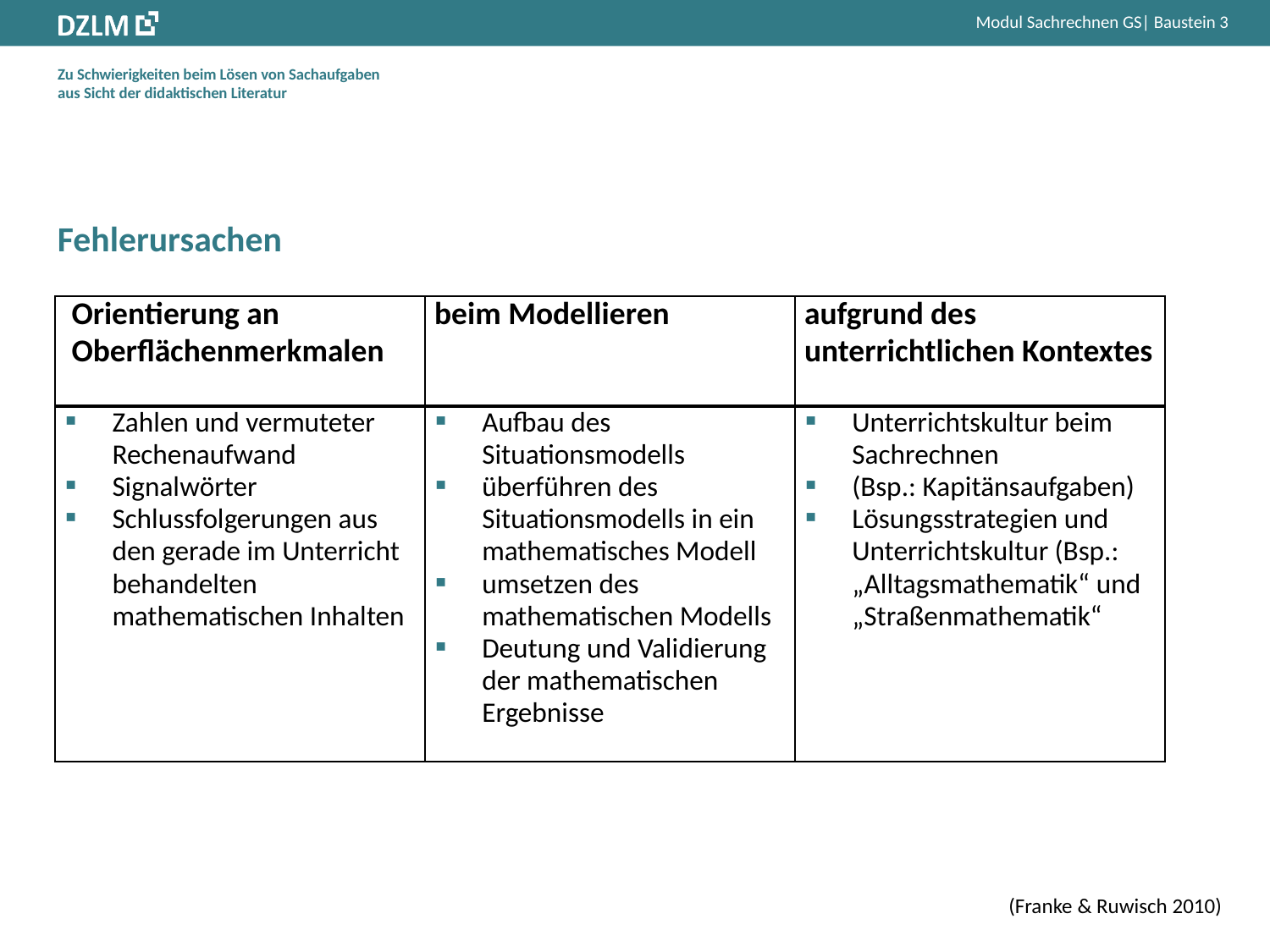

# Zu Schwierigkeiten beim Lösen von Sachaufgaben aus Sicht der didaktischen Literatur
Fehlerursachen
| Orientierung an Oberflächenmerkmalen | beim Modellieren | aufgrund des unterrichtlichen Kontextes |
| --- | --- | --- |
| Zahlen und vermuteter Rechenaufwand Signalwörter Schlussfolgerungen aus den gerade im Unterricht behandelten mathematischen Inhalten | Aufbau des Situationsmodells überführen des Situationsmodells in ein mathematisches Modell umsetzen des mathematischen Modells Deutung und Validierung der mathematischen Ergebnisse | Unterrichtskultur beim Sachrechnen (Bsp.: Kapitänsaufgaben) Lösungsstrategien und Unterrichtskultur (Bsp.: „Alltagsmathematik“ und „Straßenmathematik“ |
(Franke & Ruwisch 2010)